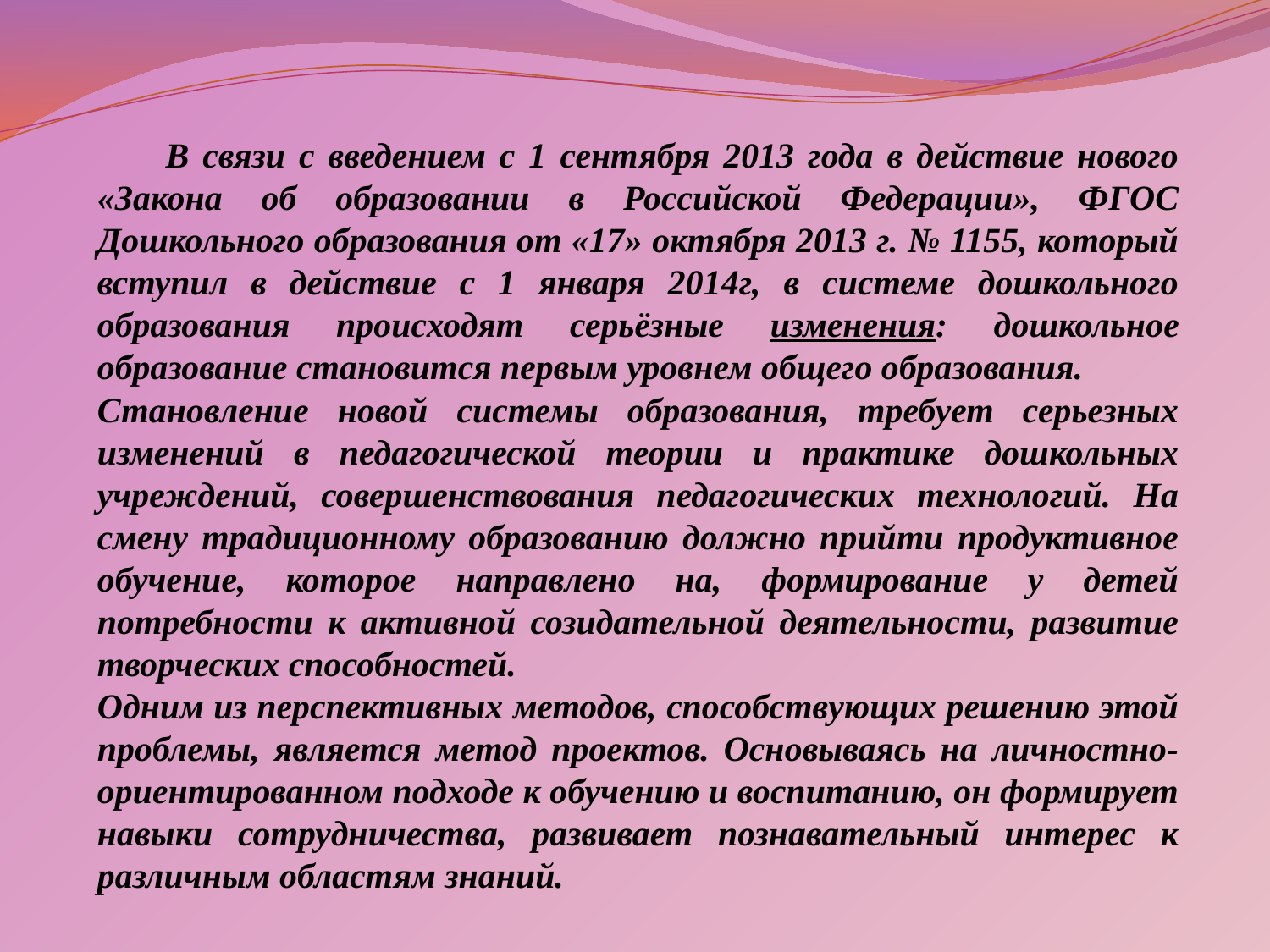

В связи с введением с 1 сентября 2013 года в действие нового «Закона об образовании в Российской Федерации», ФГОС Дошкольного образования от «17» октября 2013 г. № 1155, который вступил в действие с 1 января 2014г, в системе дошкольного образования происходят серьёзные изменения: дошкольное образование становится первым уровнем общего образования.
Становление новой системы образования, требует серьезных изменений в педагогической теории и практике дошкольных учреждений, совершенствования педагогических технологий. На смену традиционному образованию должно прийти продуктивное обучение, которое направлено на, формирование у детей потребности к активной созидательной деятельности, развитие творческих способностей.
Одним из перспективных методов, способствующих решению этой проблемы, является метод проектов. Основываясь на личностно-ориентированном подходе к обучению и воспитанию, он формирует навыки сотрудничества, развивает познавательный интерес к различным областям знаний.